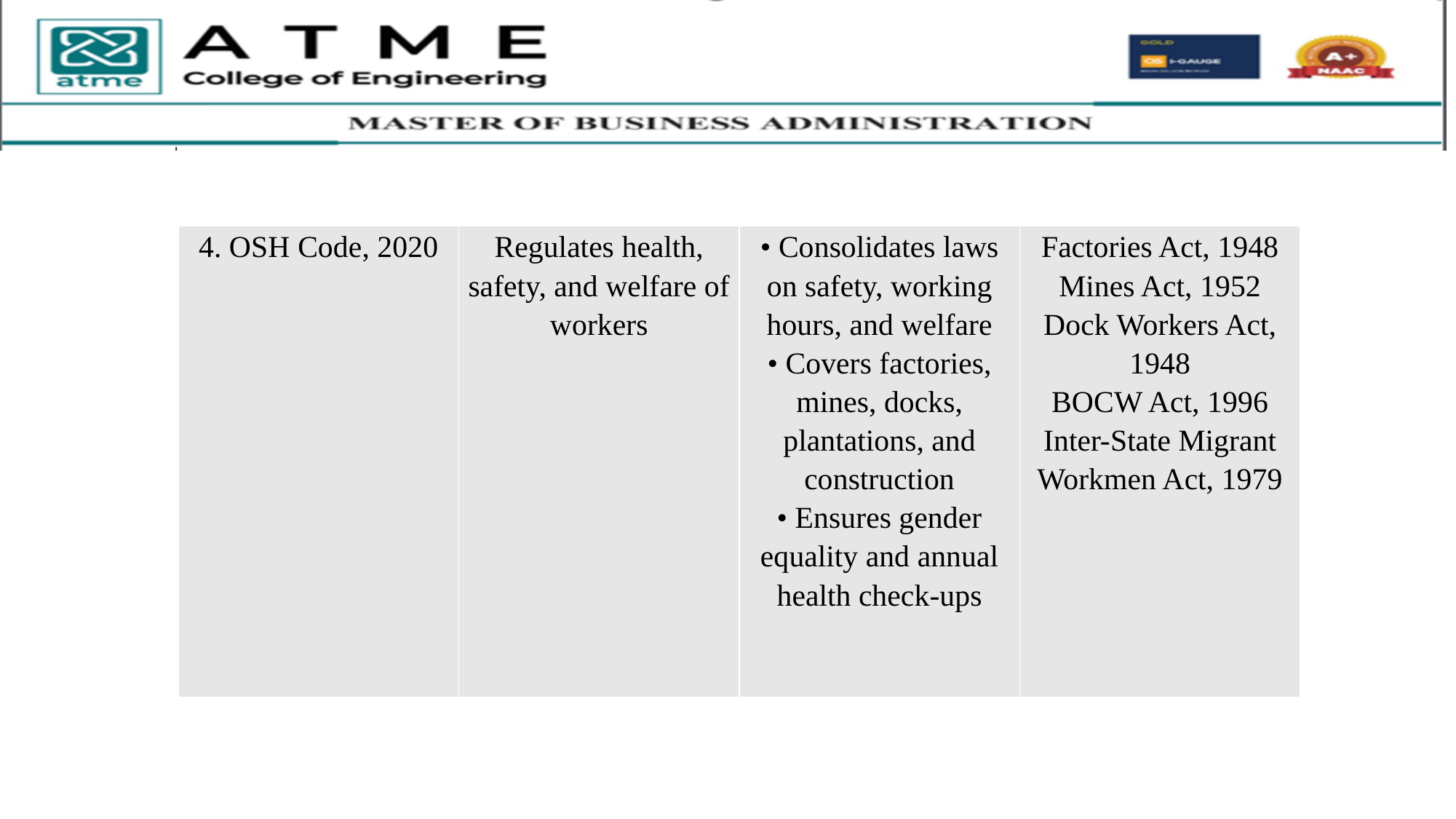

| 4. OSH Code, 2020 | Regulates health, safety, and welfare of workers | • Consolidates laws on safety, working hours, and welfare • Covers factories, mines, docks, plantations, and construction • Ensures gender equality and annual health check-ups | Factories Act, 1948 Mines Act, 1952 Dock Workers Act, 1948 BOCW Act, 1996 Inter-State Migrant Workmen Act, 1979 |
| --- | --- | --- | --- |